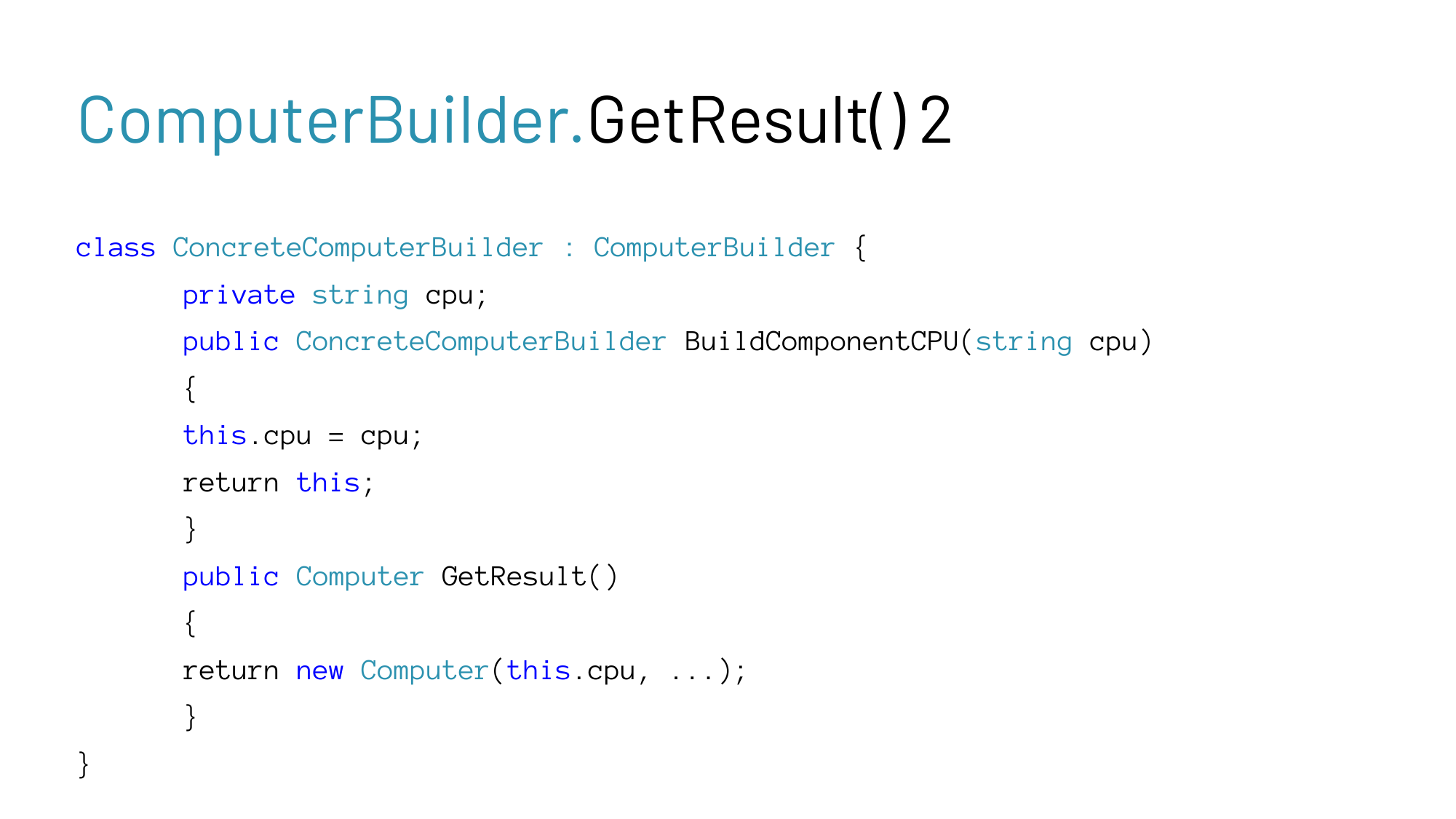

# ComputerBuilder.GetResult() 2
class ConcreteComputerBuilder : ComputerBuilder {
	private string cpu;
	public ConcreteComputerBuilder BuildComponentCPU(string cpu)
	{
		this.cpu = cpu;
		return this;
	}
	public Computer GetResult()
	{
		return new Computer(this.cpu, ...);
	}
}